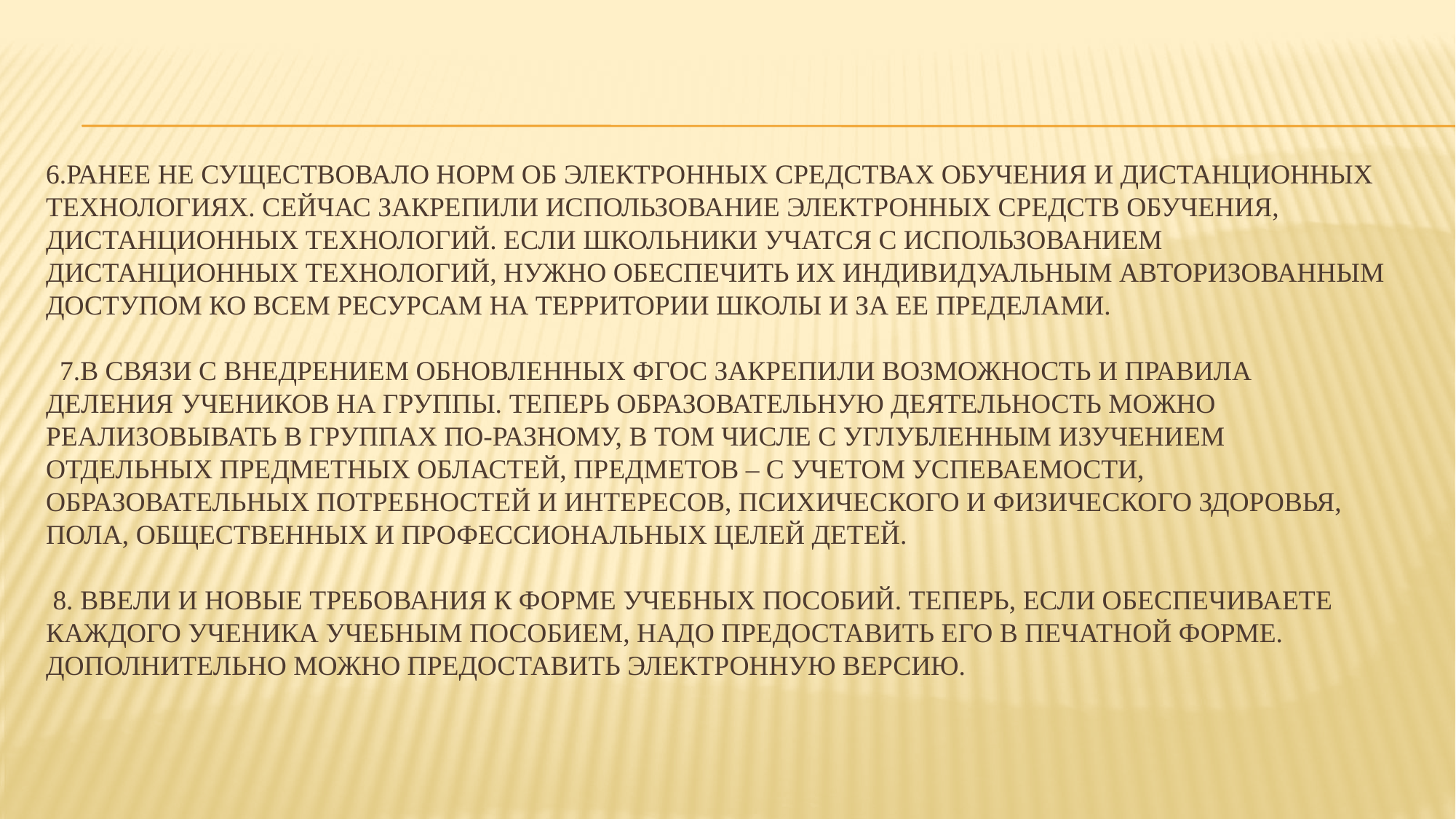

# 6.Ранее не существовало норм об электронных средствах обучения и дистанционных технологиях. Сейчас закрепили использование электронных средств обучения, дистанционных технологий. Если школьники учатся с использованием дистанционных технологий, нужно обеспечить их индивидуальным авторизованным доступом ко всем ресурсам на территории школы и за ее пределами. 7.В связи с внедрением обновленных ФГОС закрепили возможность и правила деления учеников на группы. Теперь образовательную деятельность можно реализовывать в группах по-разному, в том числе с углубленным изучением отдельных предметных областей, предметов – с учетом успеваемости, образовательных потребностей и интересов, психического и физического здоровья, пола, общественных и профессиональных целей детей. 8. Ввели и новые требования к форме учебных пособий. Теперь, если обеспечиваете каждого ученика учебным пособием, надо предоставить его в печатной форме. Дополнительно можно предоставить электронную версию.